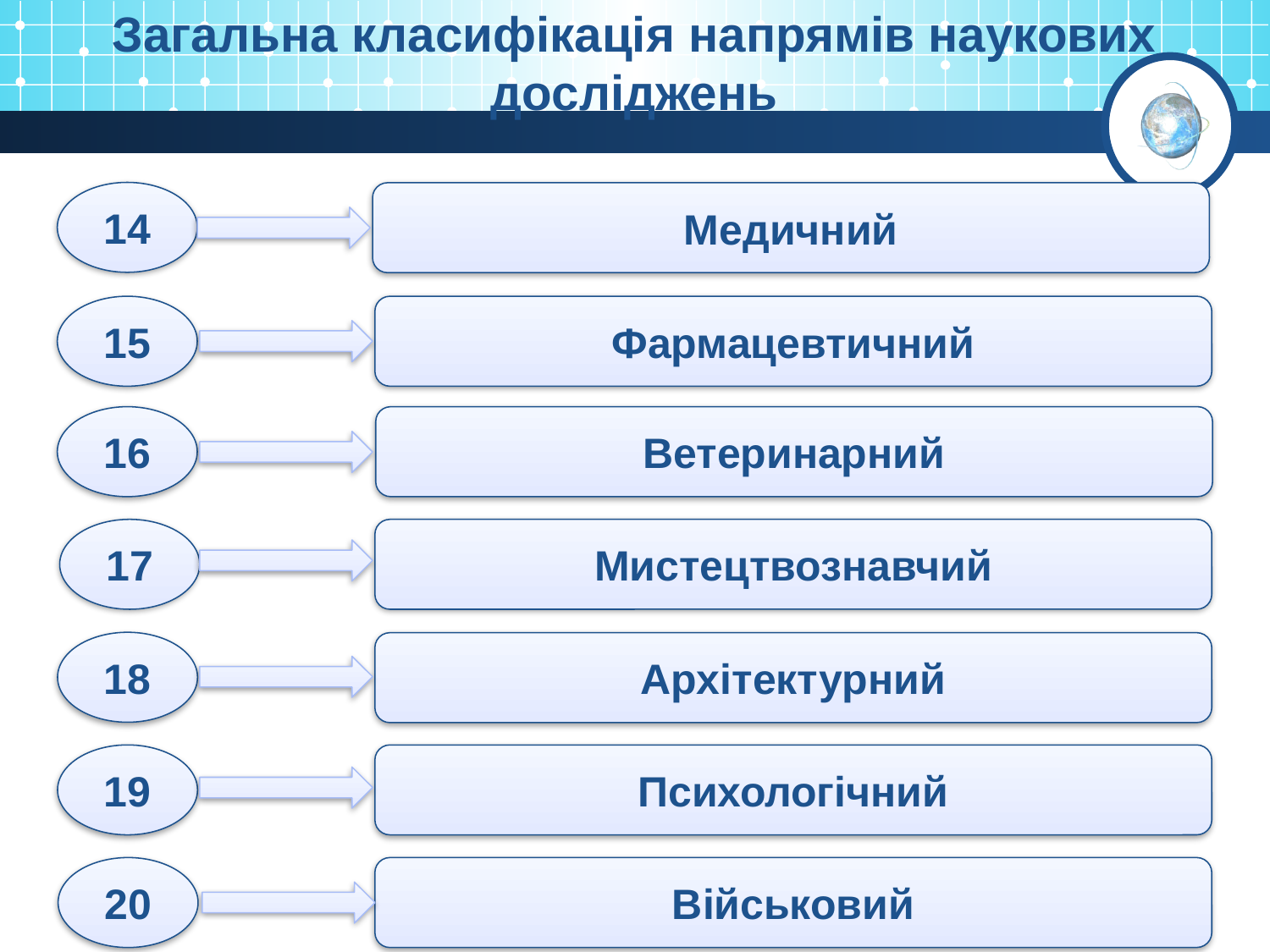

Загальна класифікація напрямів наукових досліджень
14
Медичний

15
Фармацевтичний

16
Ветеринарний

17
Мистецтвознавчий

18
Архітектурний

Психологічний
19

20
Військовий